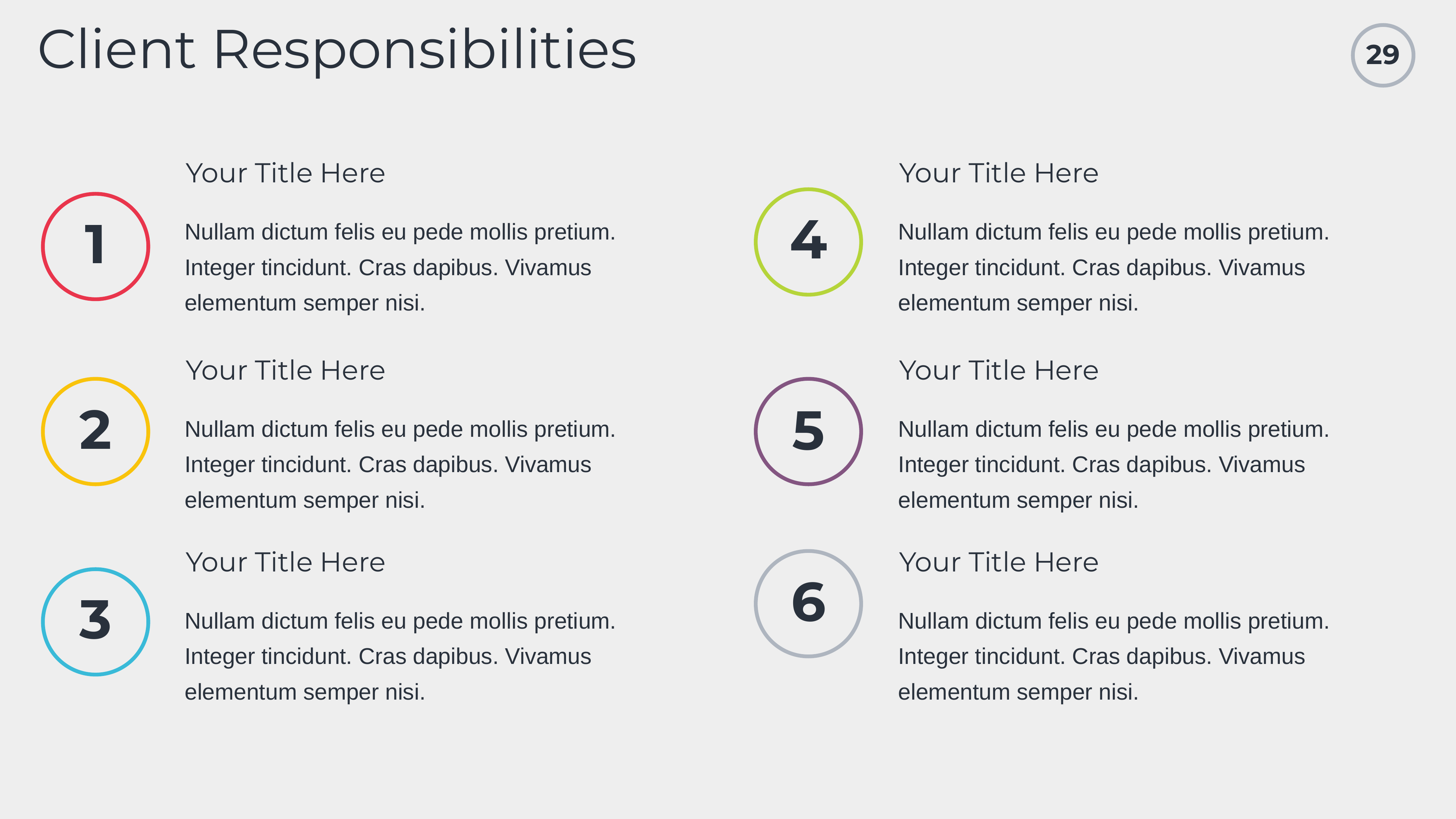

Client Responsibilities
29
Your Title Here
Your Title Here

4
Nullam dictum felis eu pede mollis pretium. Integer tincidunt. Cras dapibus. Vivamus elementum semper nisi.
Nullam dictum felis eu pede mollis pretium. Integer tincidunt. Cras dapibus. Vivamus elementum semper nisi.
1
Your Title Here
Your Title Here

2
5
Nullam dictum felis eu pede mollis pretium. Integer tincidunt. Cras dapibus. Vivamus elementum semper nisi.
Nullam dictum felis eu pede mollis pretium. Integer tincidunt. Cras dapibus. Vivamus elementum semper nisi.
Your Title Here
Your Title Here

6

3
Nullam dictum felis eu pede mollis pretium. Integer tincidunt. Cras dapibus. Vivamus elementum semper nisi.
Nullam dictum felis eu pede mollis pretium. Integer tincidunt. Cras dapibus. Vivamus elementum semper nisi.